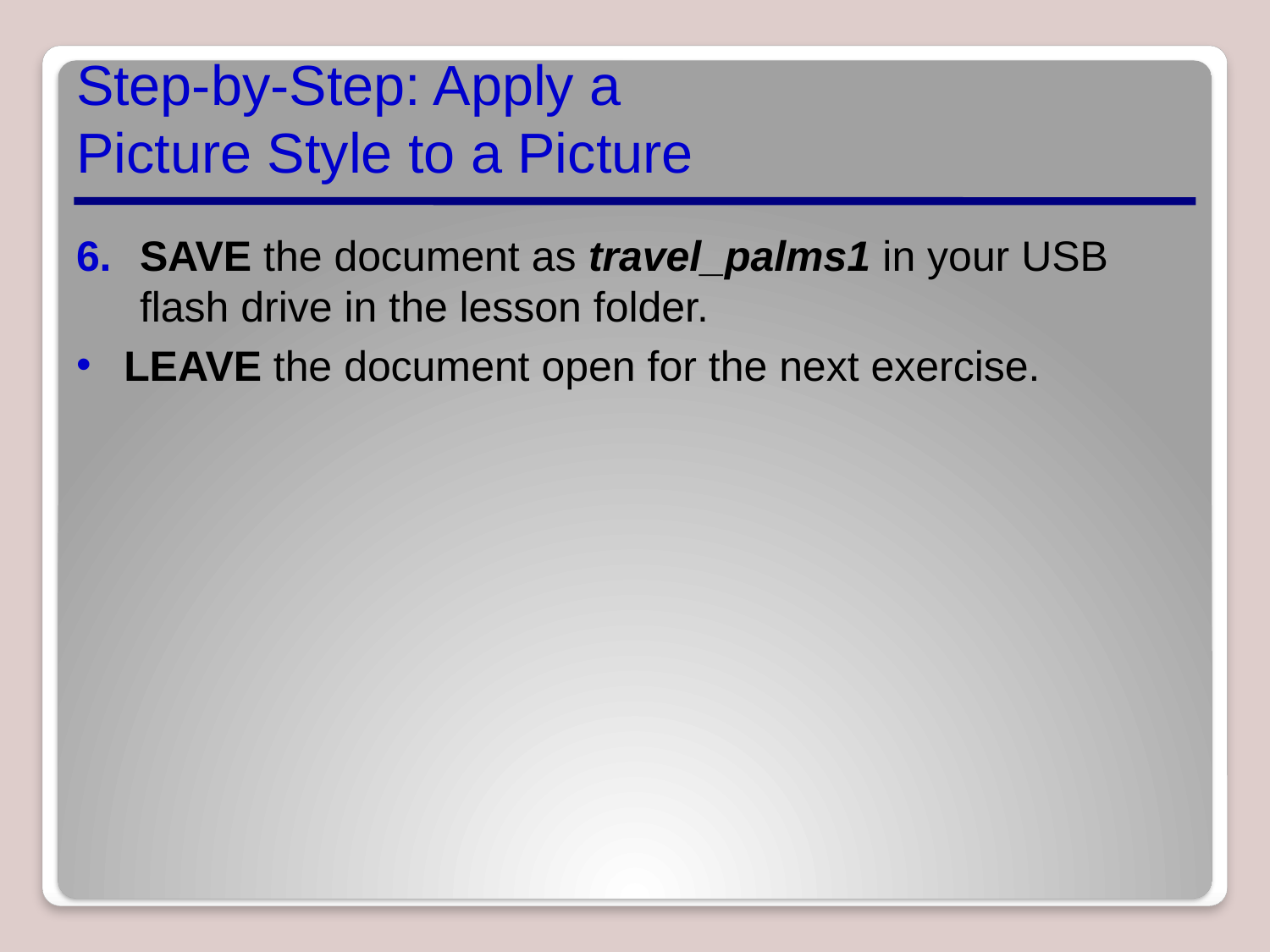

# Step-by-Step: Apply a Picture Style to a Picture
SAVE the document as travel_palms1 in your USB flash drive in the lesson folder.
LEAVE the document open for the next exercise.